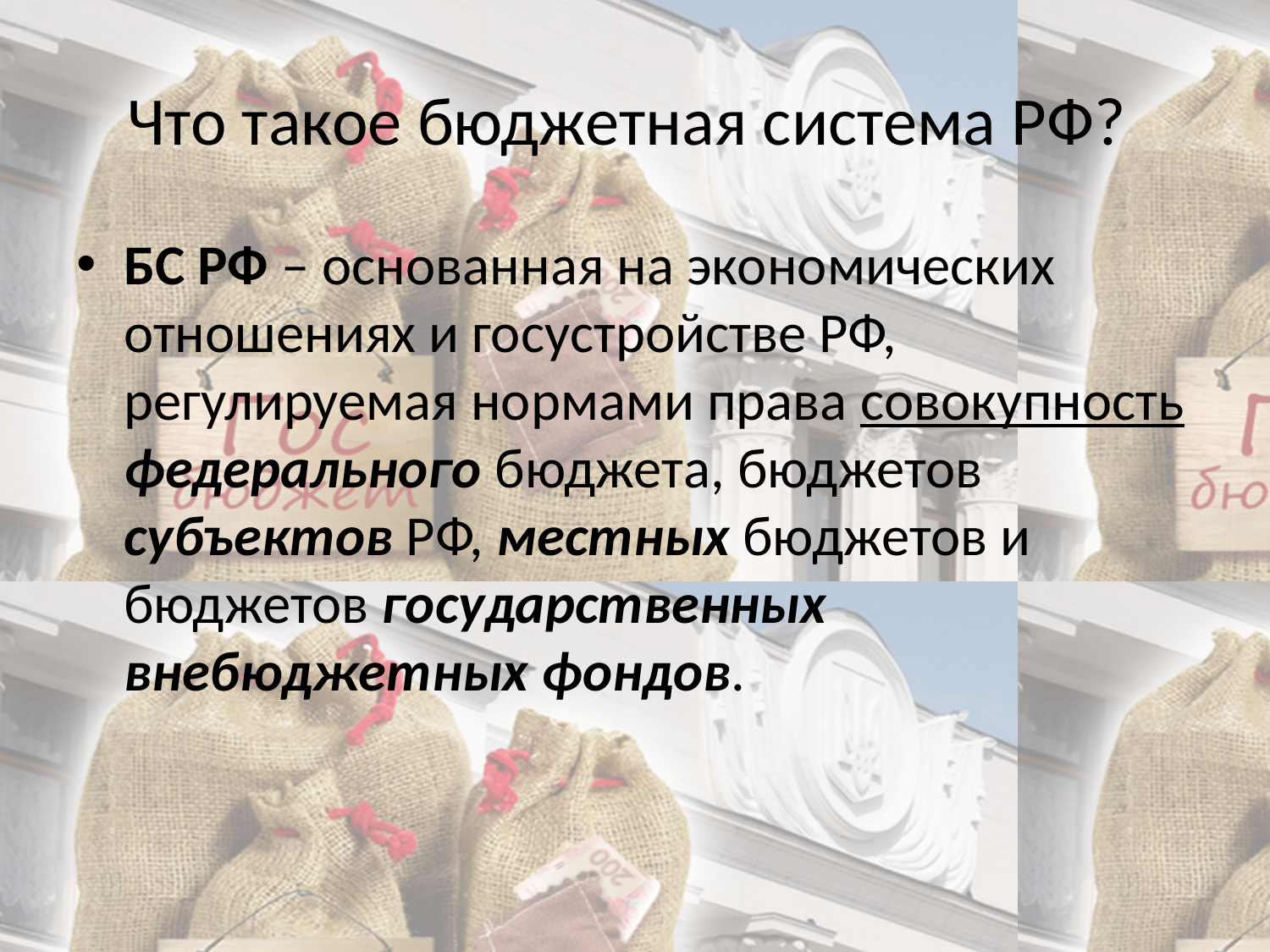

# Что такое бюджетная система РФ?
БС РФ – основанная на экономических отношениях и госустройстве РФ, регулируемая нормами права совокупность федерального бюджета, бюджетов субъектов РФ, местных бюджетов и бюджетов государственных внебюджетных фондов.